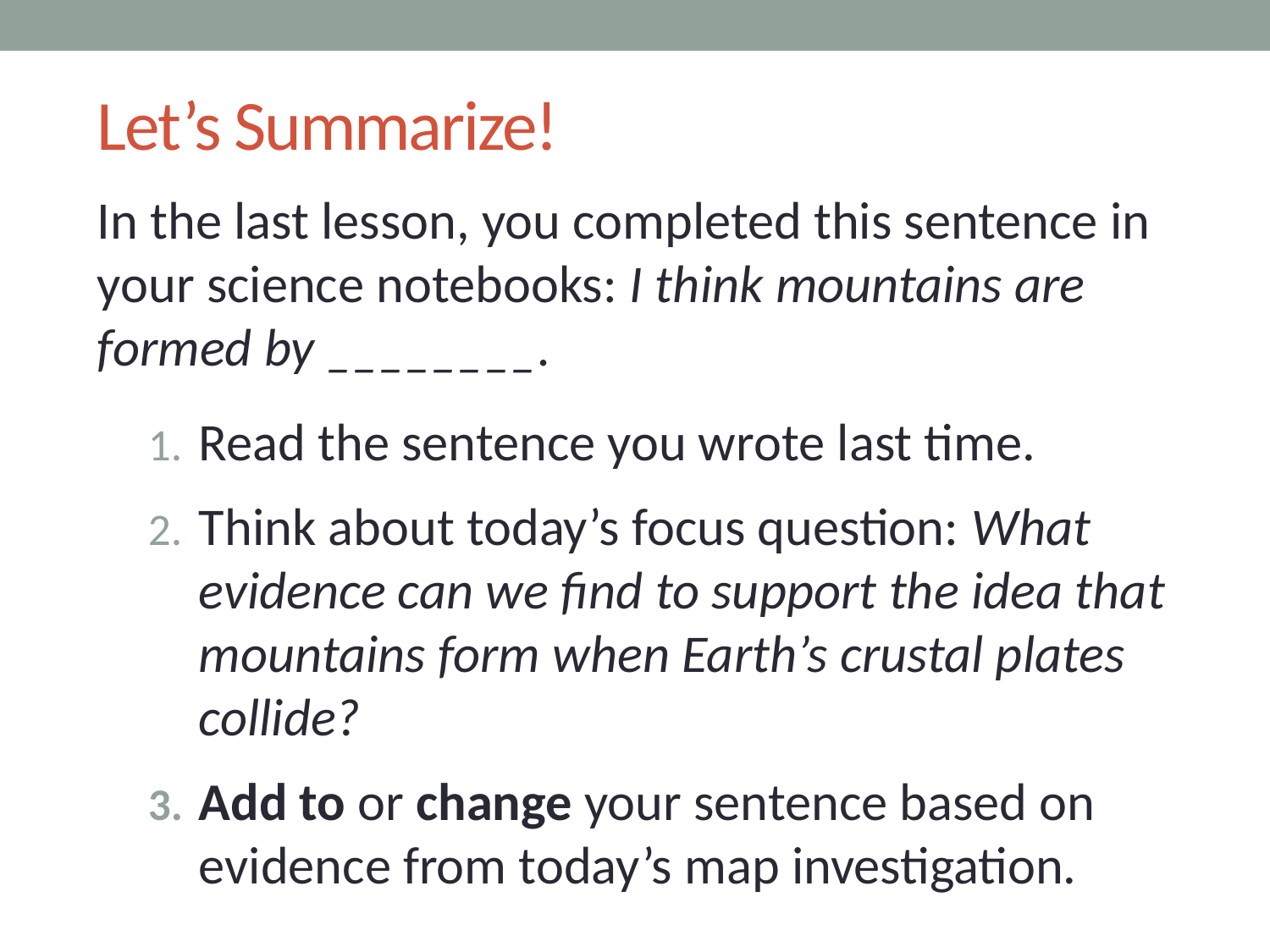

# Let’s Summarize!
In the last lesson, you completed this sentence in your science notebooks: I think mountains are formed by ________.
Read the sentence you wrote last time.
Think about today’s focus question: What evidence can we find to support the idea that mountains form when Earth’s crustal plates collide?
Add to or change your sentence based on evidence from today’s map investigation.